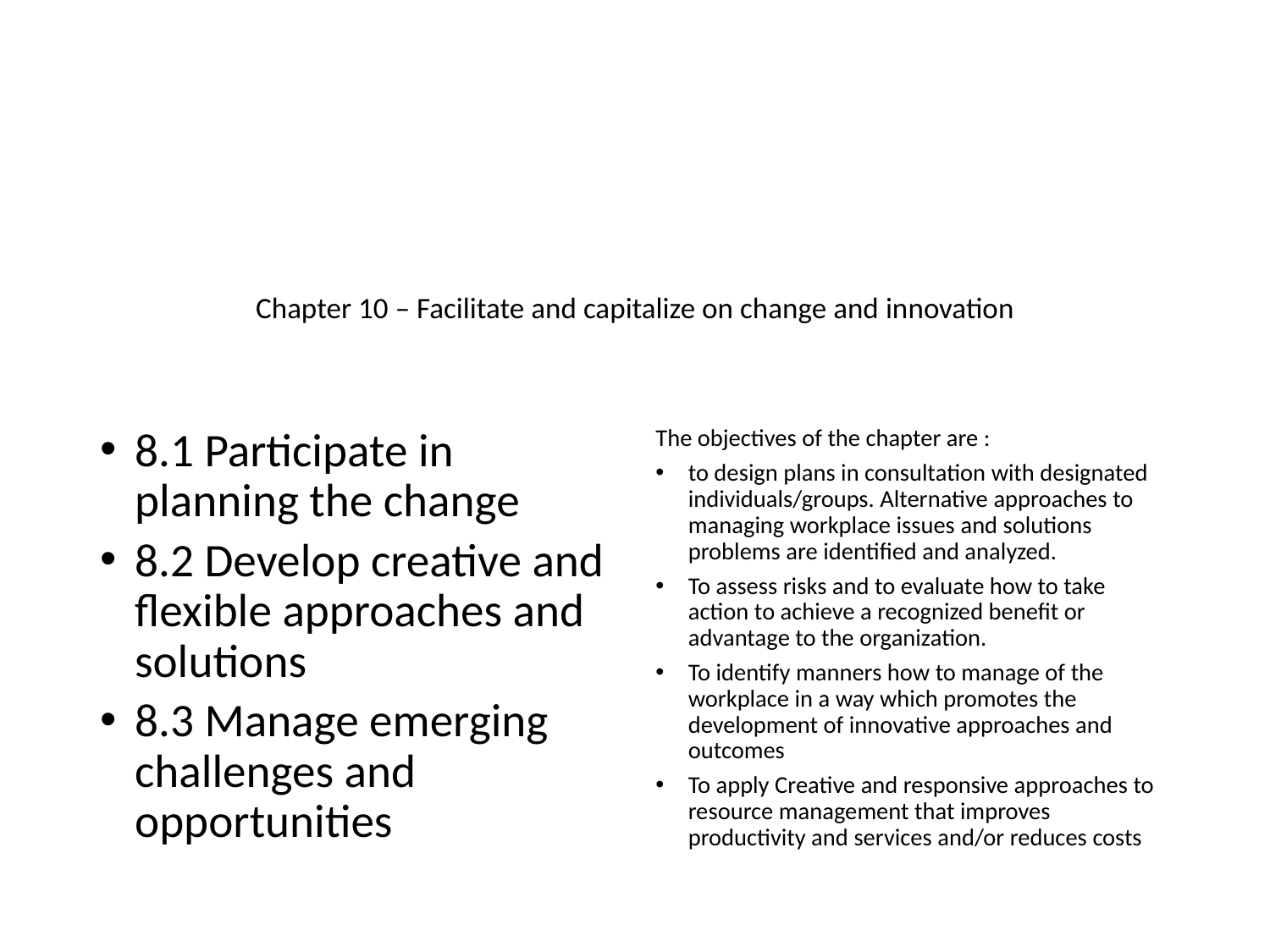

# Chapter 10 – Facilitate and capitalize on change and innovation
8.1 Participate in planning the change
8.2 Develop creative and flexible approaches and solutions
8.3 Manage emerging challenges and opportunities

The objectives of the chapter are :
to design plans in consultation with designated individuals/groups. Alternative approaches to managing workplace issues and solutions problems are identified and analyzed.
To assess risks and to evaluate how to take action to achieve a  recognized benefit or advantage to the organization.
To identify manners how to manage of the workplace in a way which promotes the  development of innovative approaches and outcomes
To apply Creative and responsive approaches to resource  management that improves productivity and services and/or reduces costs